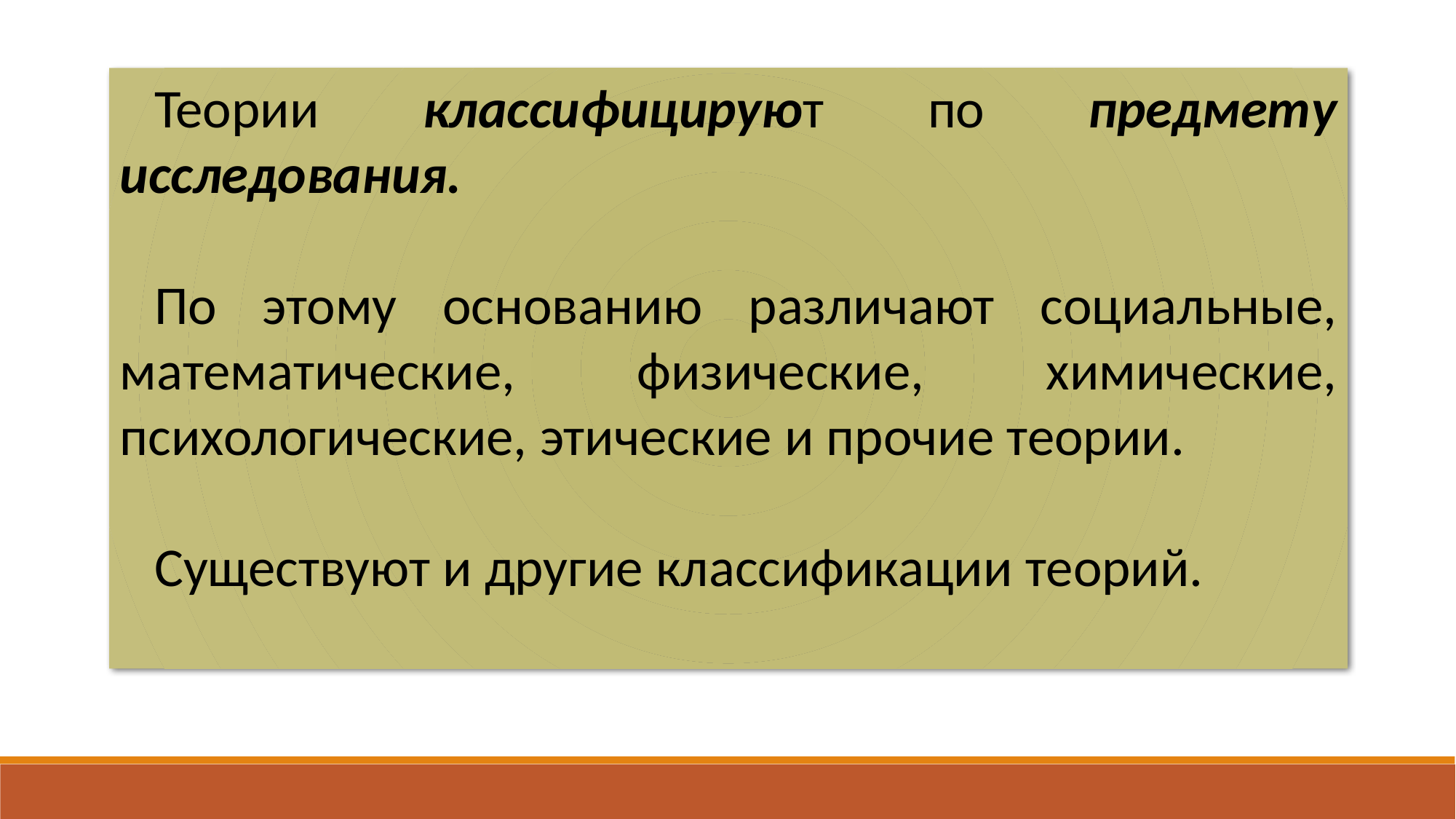

Теории классифицируют по предмету исследования.

По этому основанию различают социальные, математические, физические, химические, психологические, этические и прочие теории.

Существуют и другие классификации теорий.